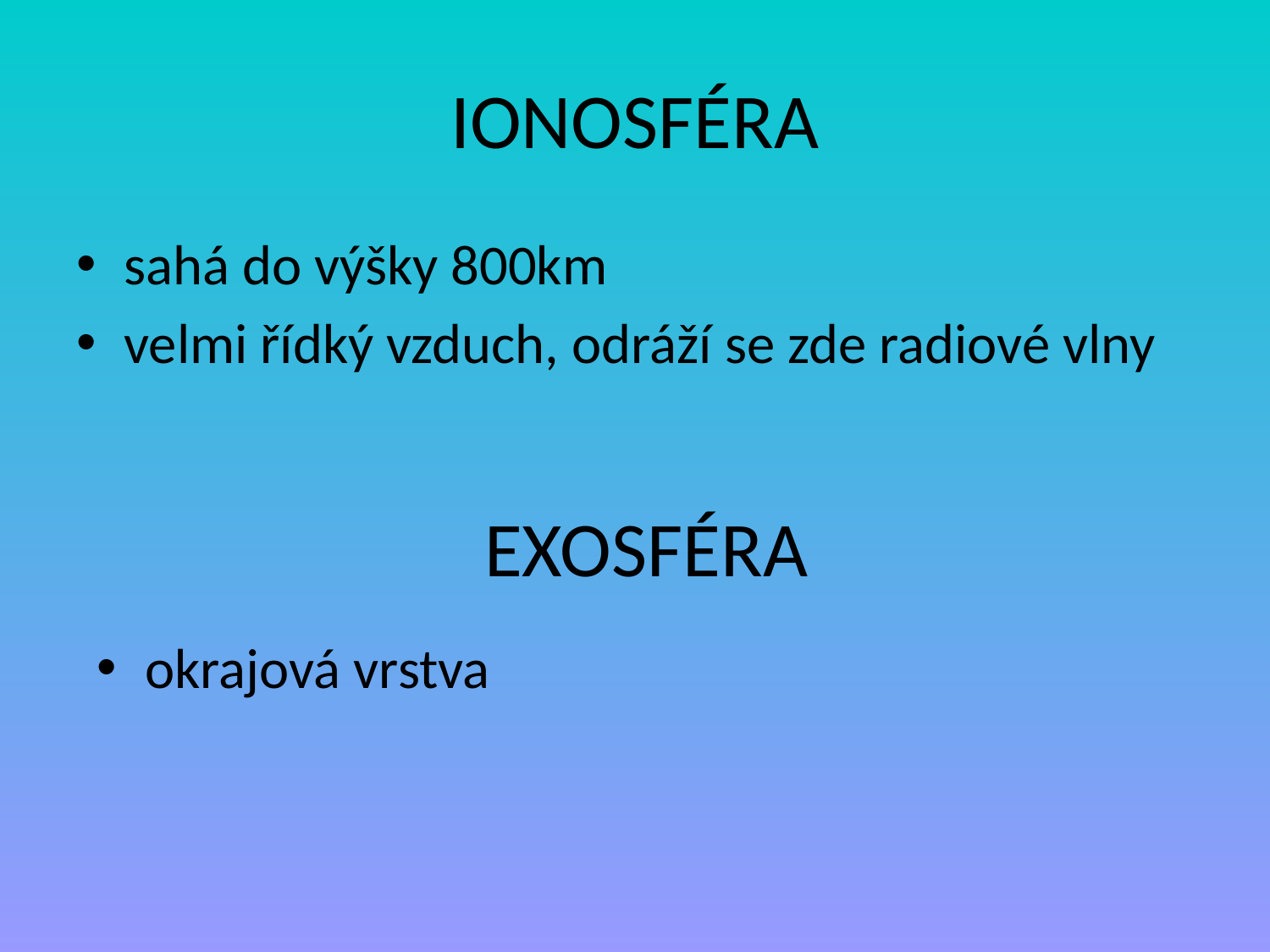

# IONOSFÉRA
sahá do výšky 800km
velmi řídký vzduch, odráží se zde radiové vlny
EXOSFÉRA
okrajová vrstva